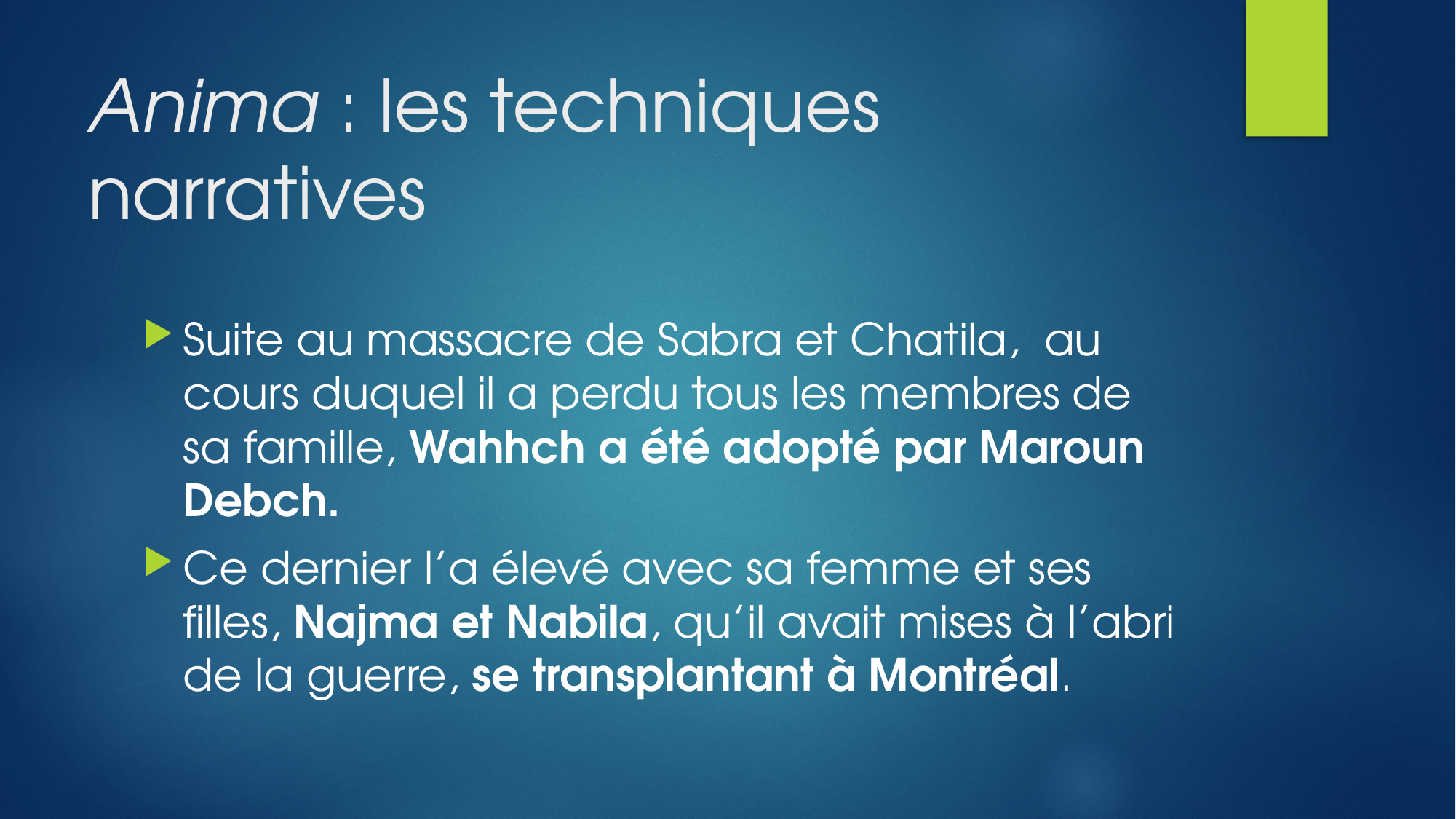

# Anima : les techniques narratives

Suite au massacre de Sabra et Chatila,  au cours duquel il a perdu tous les membres de sa famille, Wahhch a été adopté par Maroun Debch.
Ce dernier l’a élevé avec sa femme et ses filles, Najma et Nabila, qu’il avait mises à l’abri de la guerre, se transplantant à Montréal.